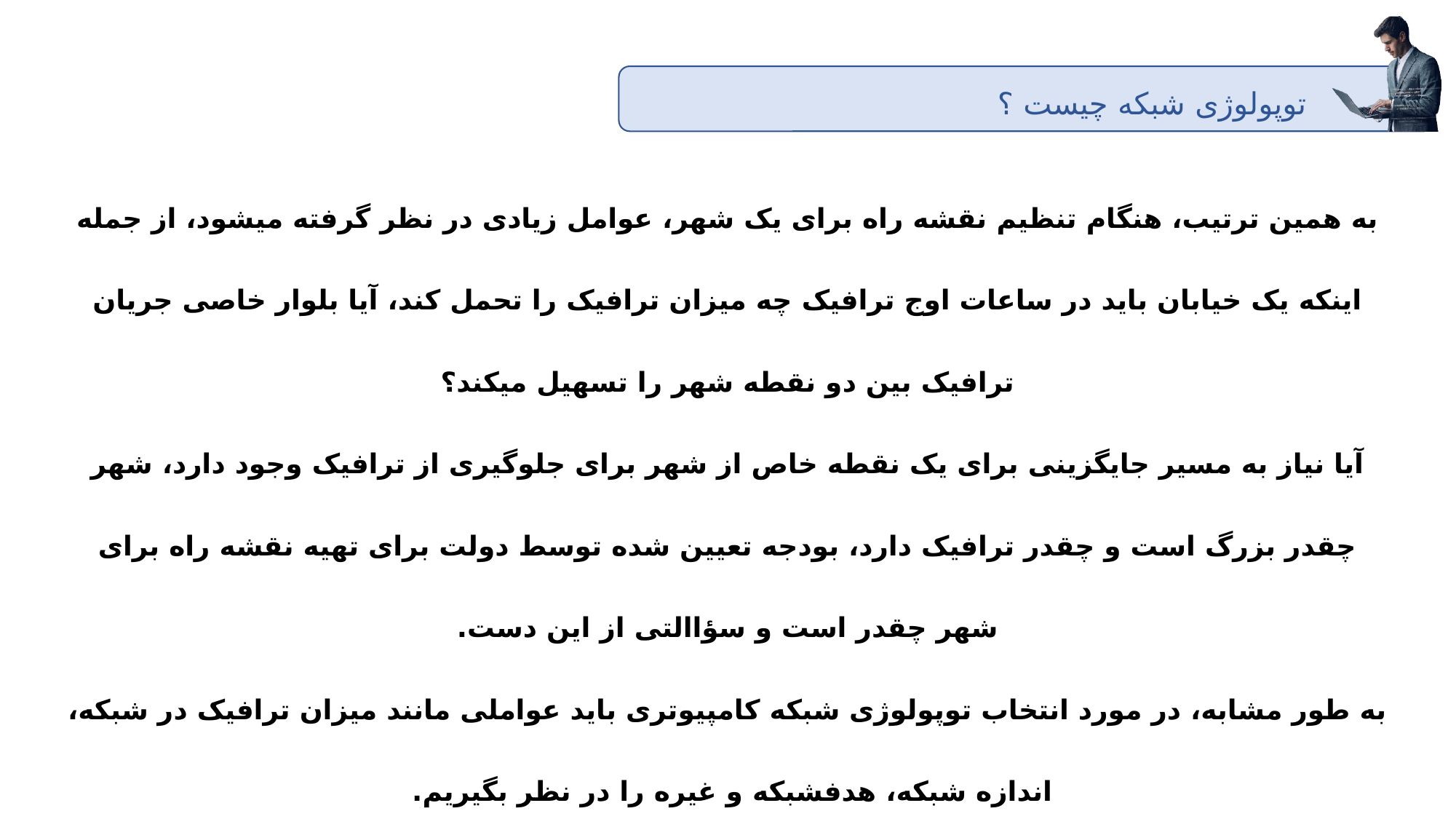

توپولوژی شبکه چیست ؟
به همین ترتیب، هنگام تنظیم نقشه راه برای یک شهر، عوامل زیادی در نظر گرفته میشود، از جمله اینکه یک خیابان باید در ساعات اوج ترافیک چه میزان ترافیک را تحمل کند، آیا بلوار خاصی جریان ترافیک بین دو نقطه شهر را تسهیل میکند؟
آیا نیاز به مسیر جایگزینی برای یک نقطه خاص از شهر برای جلوگیری از ترافیک وجود دارد، شهر چقدر بزرگ است و چقدر ترافیک دارد، بودجه تعیین شده توسط دولت برای تهیه نقشه راه برای شهر چقدر است و سؤاالتی از این دست.
به طور مشابه، در مورد انتخاب توپولوژی شبکه کامپیوتری باید عواملی مانند میزان ترافیک در شبکه، اندازه شبکه، هدفشبکه و غیره را در نظر بگیریم.
هر توپولوژی شبکه کامپیوتری مزایا و معایب خاص خود را دارد و بسته به این مزایا و معایب ما انتخاب می کنیم که چه نوع توپولوژی را برای کسب وکار خود انتخاب کنیم.